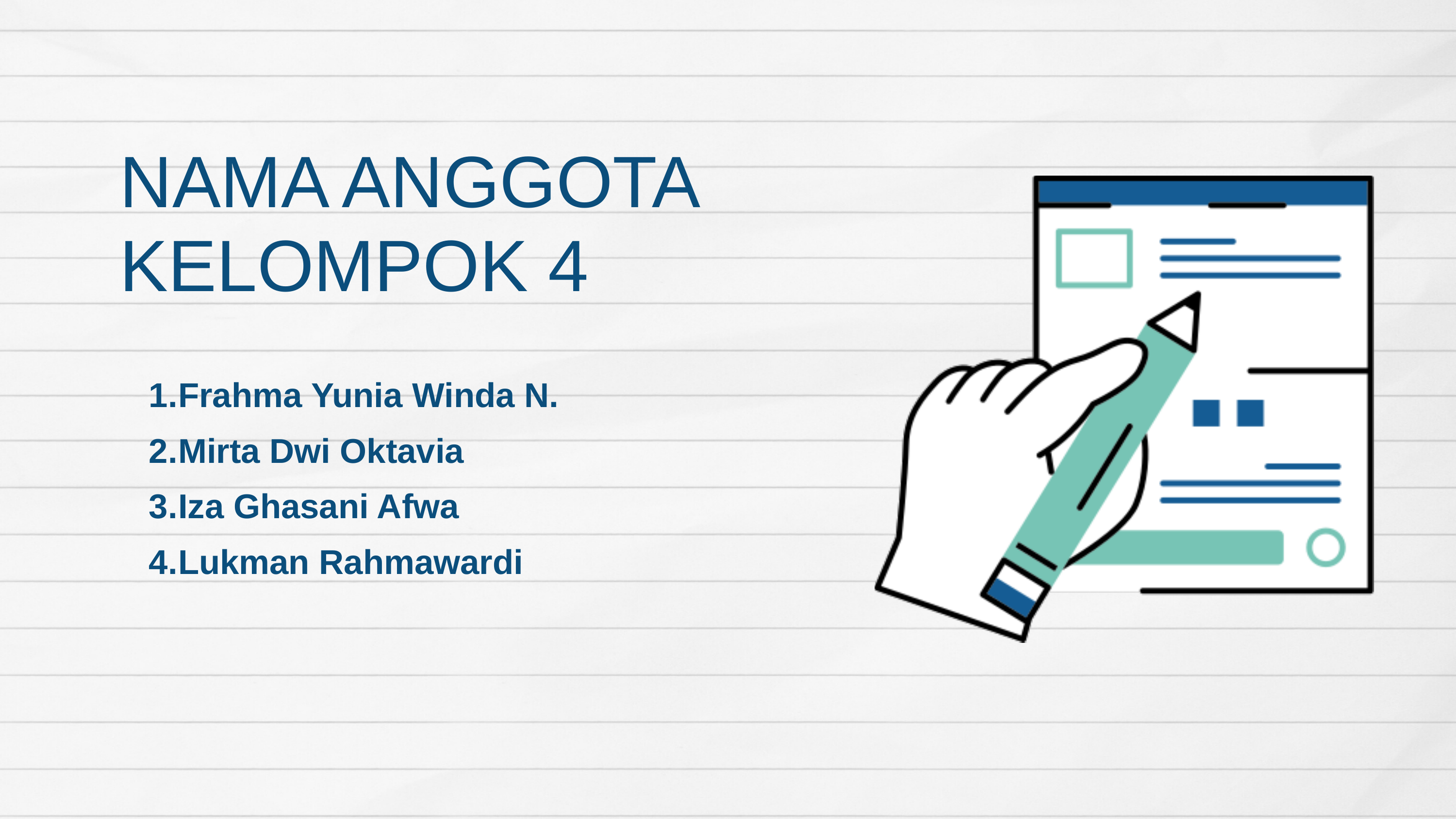

NAMA ANGGOTA KELOMPOK 4

Frahma Yunia Winda N.
Mirta Dwi Oktavia
Iza Ghasani Afwa
Lukman Rahmawardi